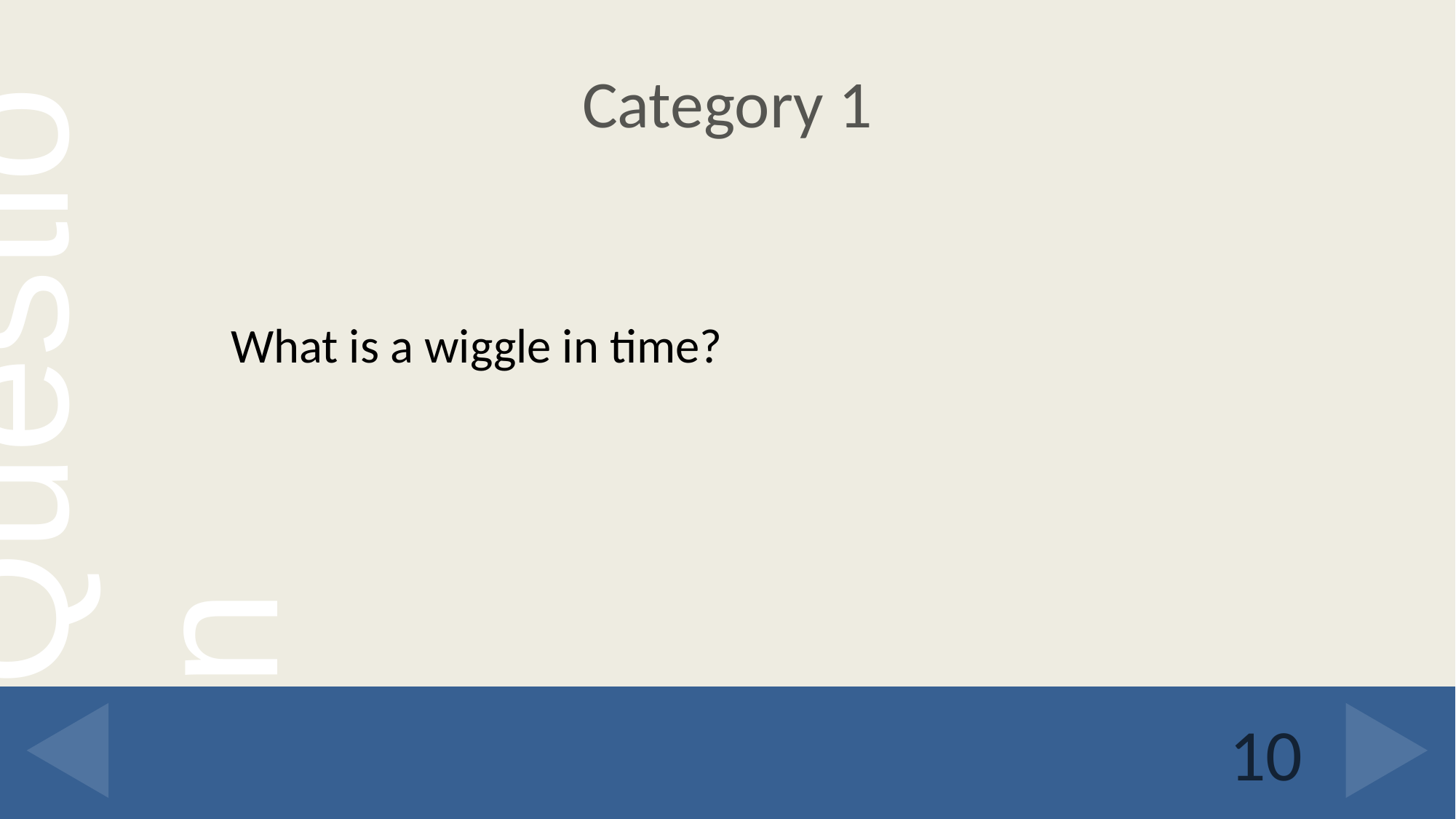

# Category 1
What is a wiggle in time?
10